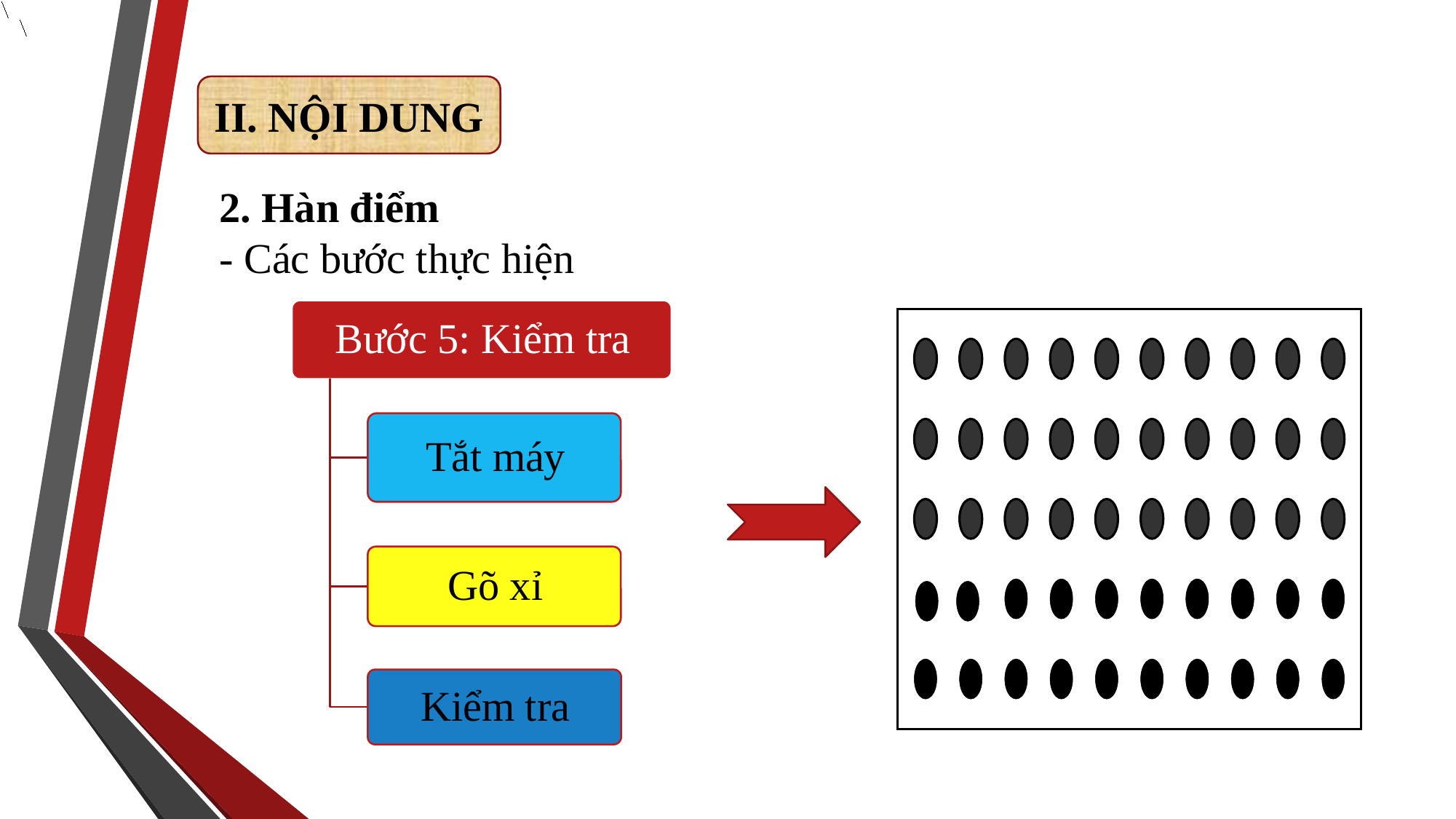

II. NỘI DUNG
2. Hàn điểm
- Các bước thực hiện
Bước 5: Kiểm tra
Tắt máy
Gõ xỉ
Kiểm tra